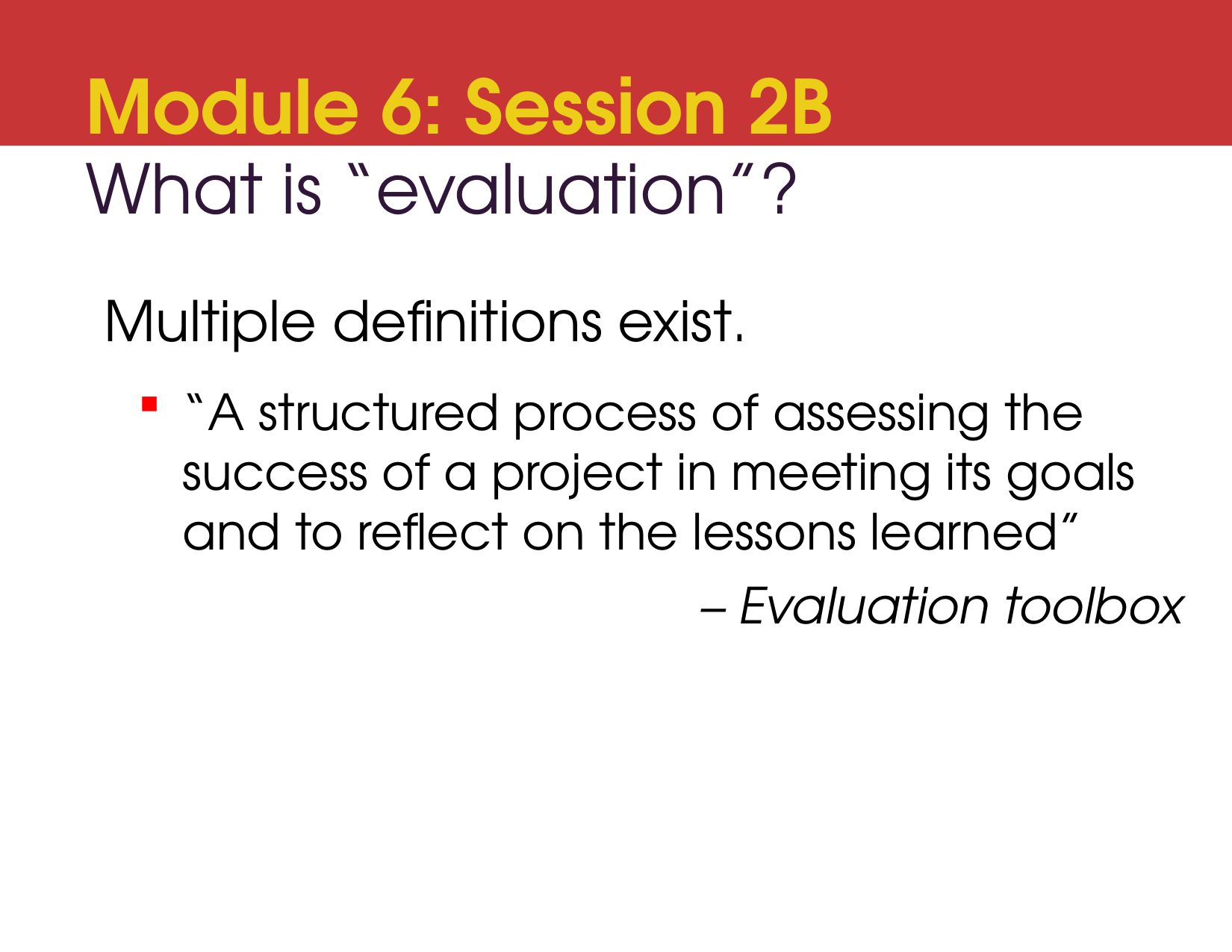

# Module 6: Session 2B
What is “evaluation”?
Multiple definitions exist.
“A structured process of assessing the success of a project in meeting its goals and to reflect on the lessons learned”
– Evaluation toolbox